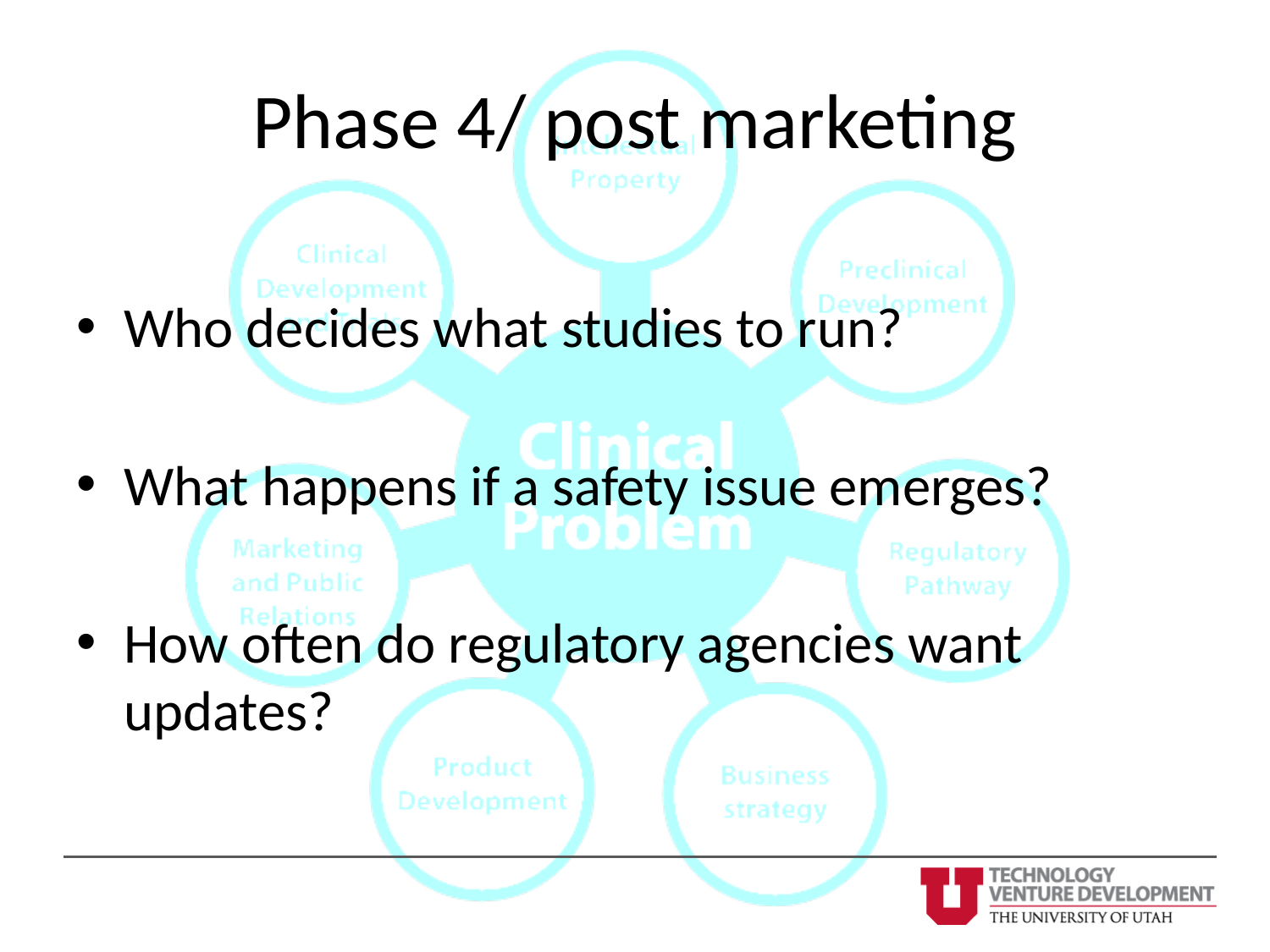

# Phase 4/ post marketing

Who decides what studies to run?

What happens if a safety issue emerges?

How often do regulatory agencies want updates?